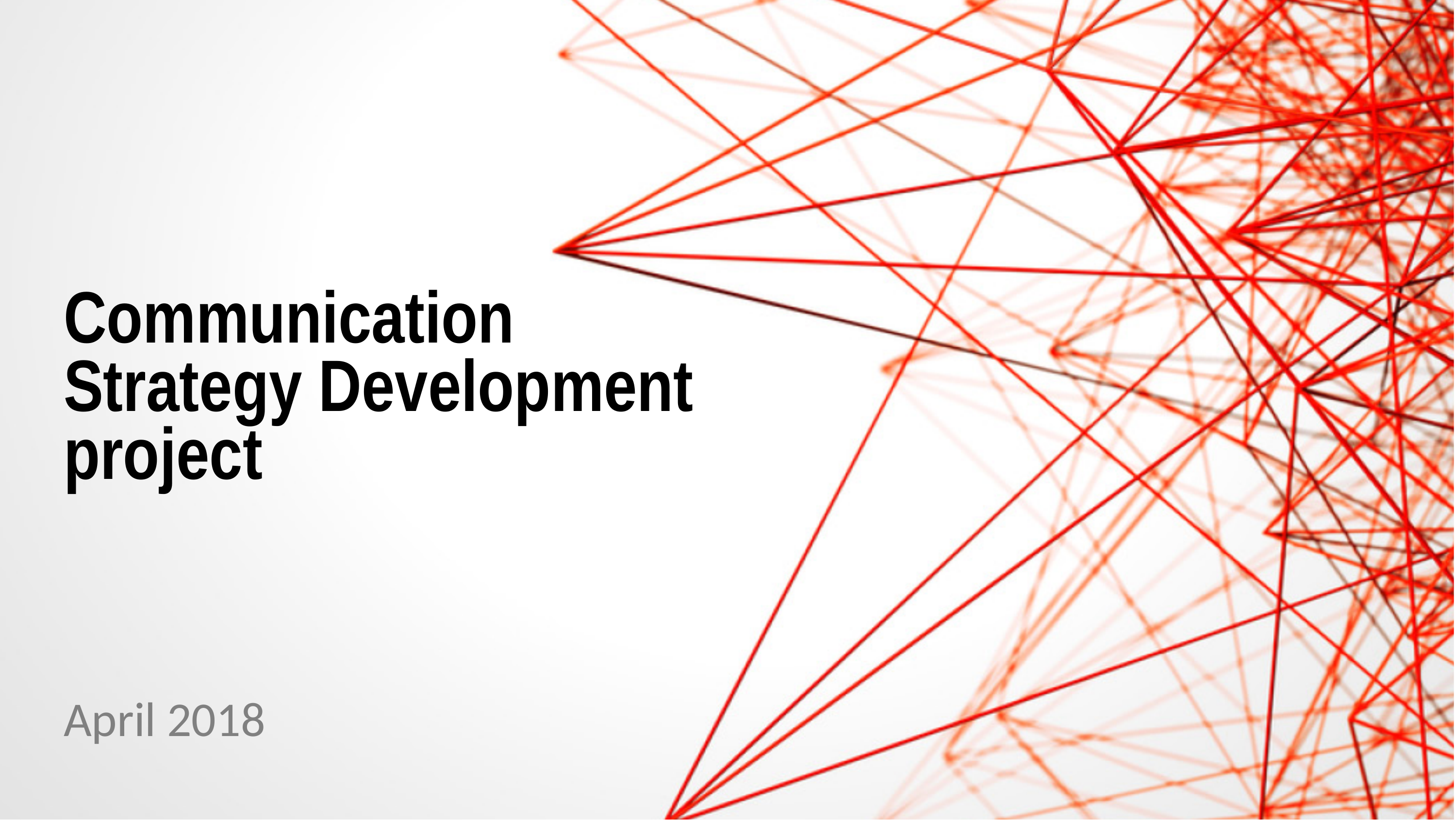

# Communication Strategy Development project
April 2018